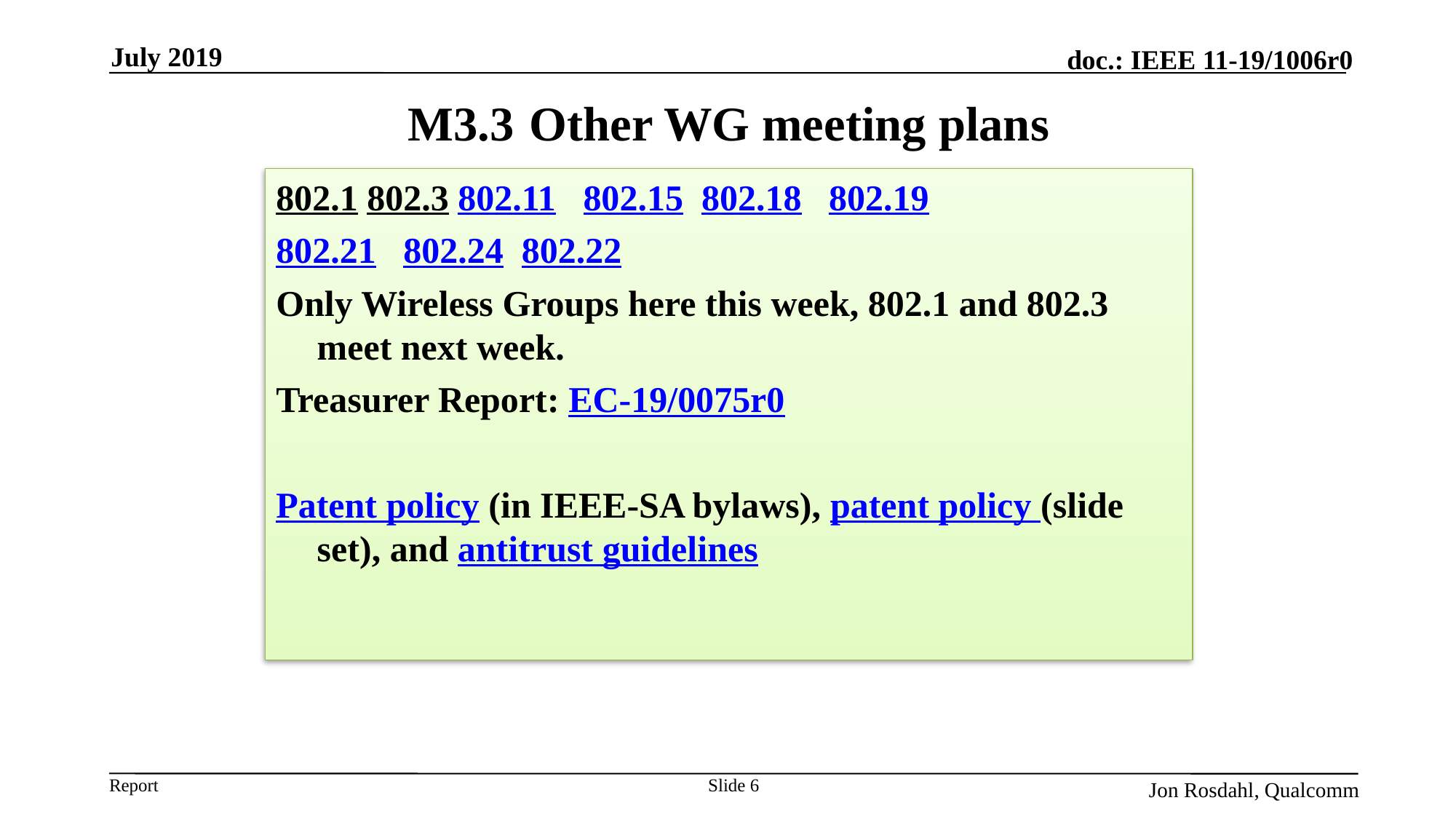

July 2019
# M3.3	 Other WG meeting plans
802.1 802.3 802.11   802.15  802.18   802.19
802.21   802.24  802.22
Only Wireless Groups here this week, 802.1 and 802.3 meet next week.
Treasurer Report: EC-19/0075r0

Patent policy (in IEEE-SA bylaws), patent policy (slide set), and antitrust guidelines

Slide 6
Jon Rosdahl, Qualcomm